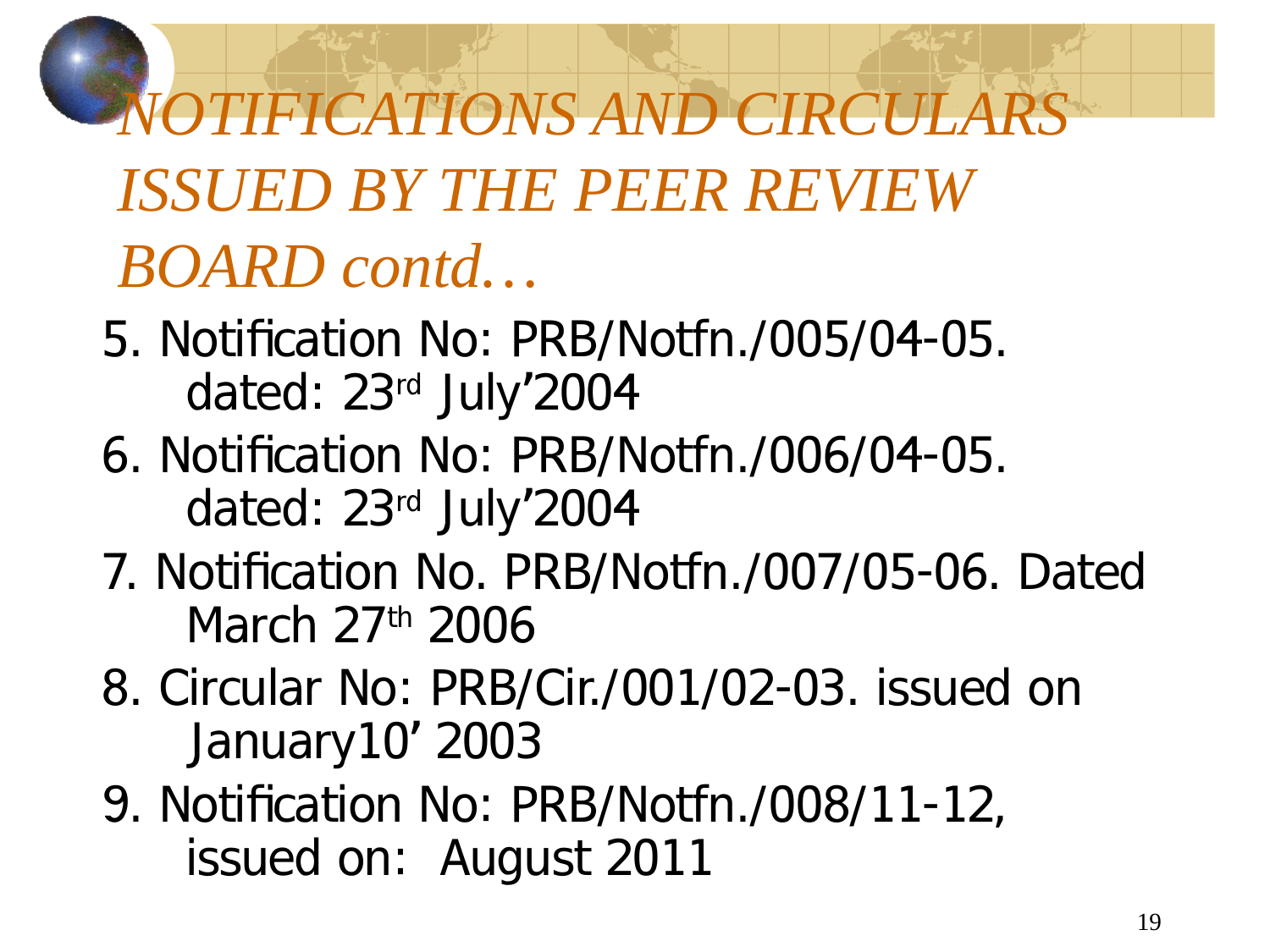

# NOTIFICATIONS AND CIRCULARS ISSUED BY THE PEER REVIEW BOARD contd…
5. Notification No: PRB/Notfn./005/04-05. dated: 23rd July’2004
6. Notification No: PRB/Notfn./006/04-05. dated: 23rd July’2004
7. Notification No. PRB/Notfn./007/05-06. Dated March 27th 2006
8. Circular No: PRB/Cir./001/02-03. issued on January10’ 2003
9. Notification No: PRB/Notfn./008/11-12, issued on:  August 2011

19